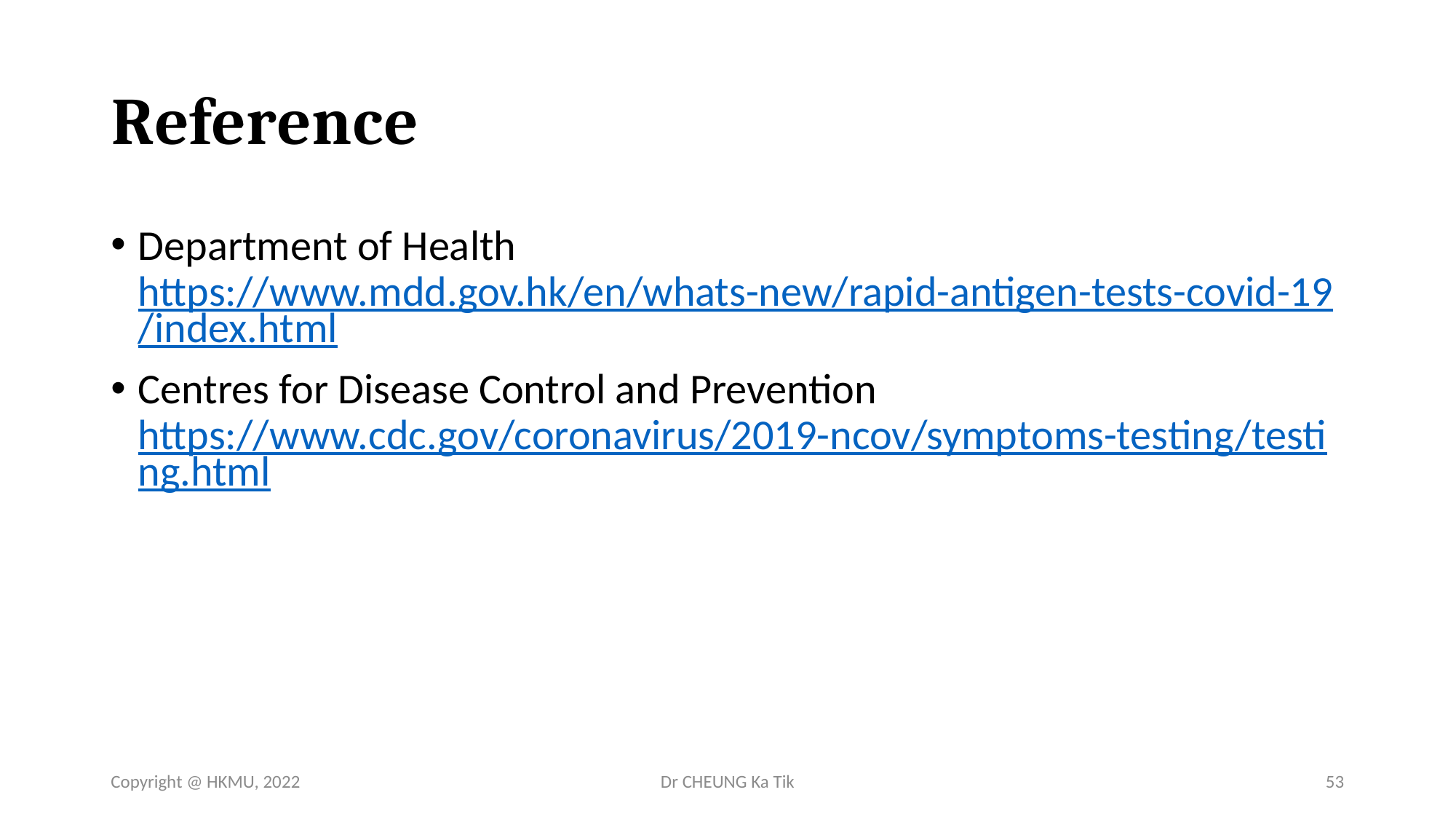

# Reference
Department of Health
https://www.mdd.gov.hk/en/whats-new/rapid-antigen-tests-covid-19/index.html
Centres for Disease Control and Prevention
https://www.cdc.gov/coronavirus/2019-ncov/symptoms-testing/testing.html

Copyright @ HKMU, 2022
Dr CHEUNG Ka Tik
53